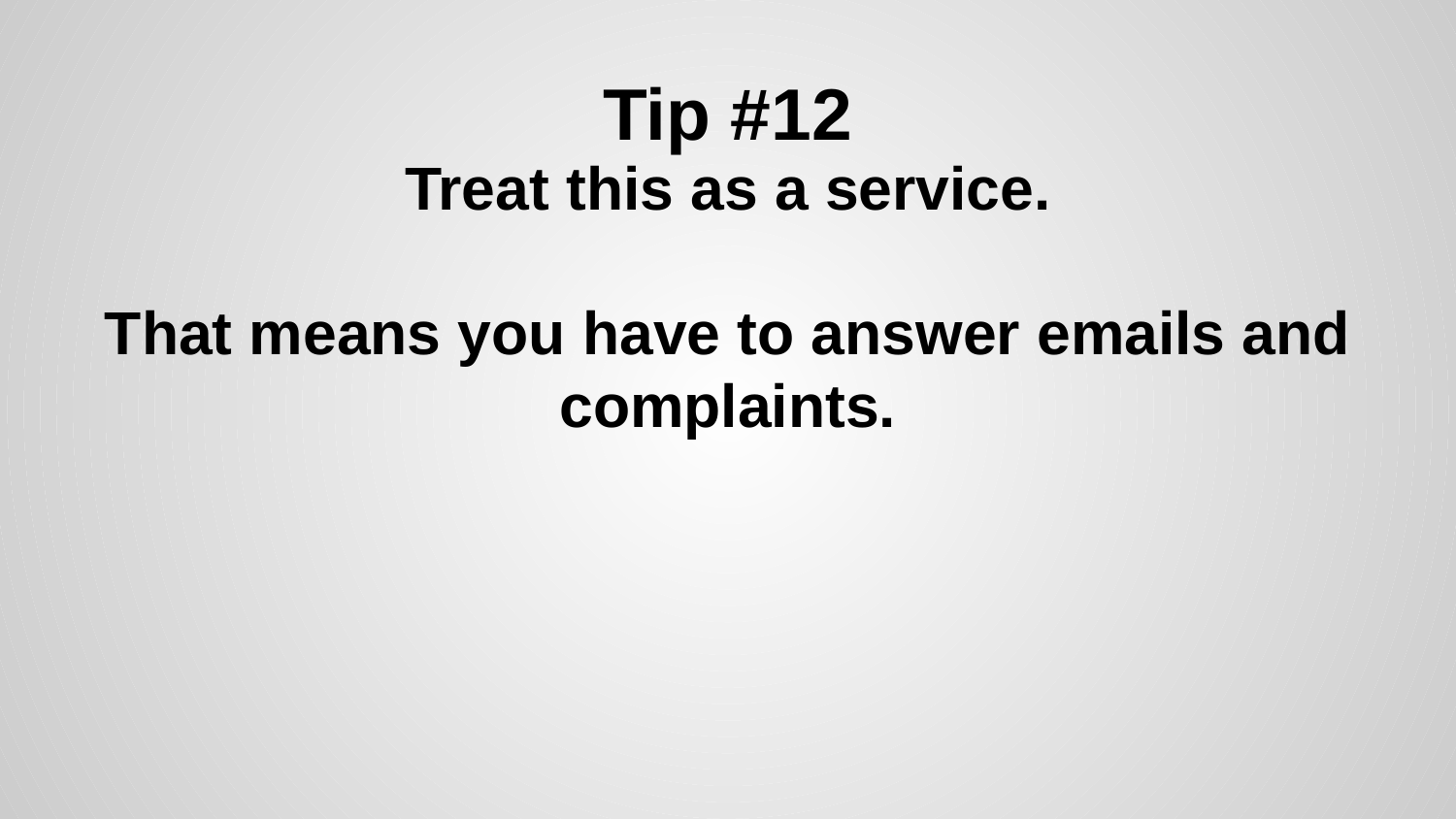

# Tip #12

Treat this as a service.

That means you have to answer emails and complaints.